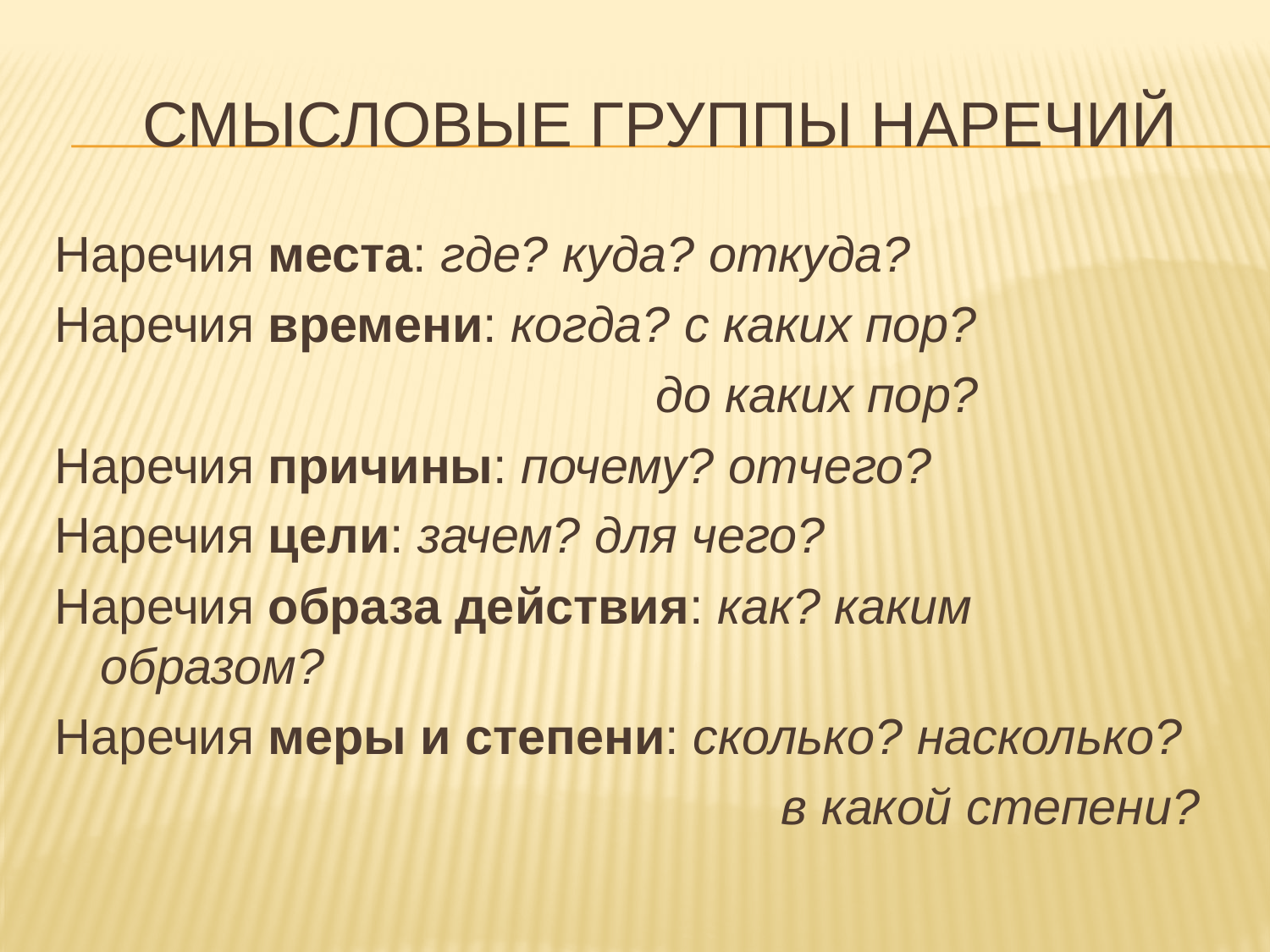

# Смысловые группы наречий
Наречия места: где? куда? откуда?
Наречия времени: когда? с каких пор?
                                           до каких пор?
Наречия причины: почему? отчего?
Наречия цели: зачем? для чего?
Наречия образа действия: как? каким   образом?
Наречия меры и степени: сколько? насколько?
                                                    в какой степени?